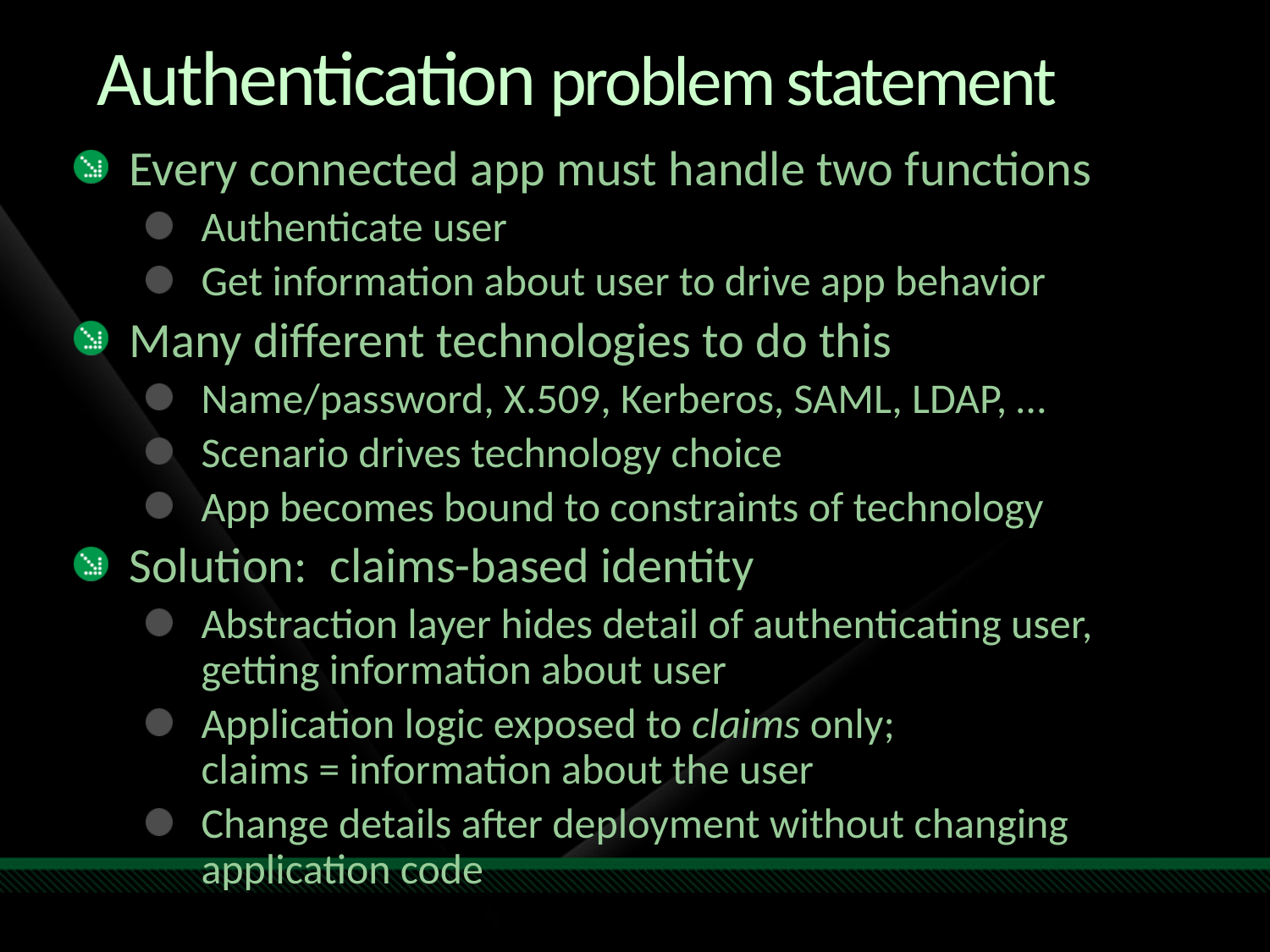

# Authentication problem statement
Every connected app must handle two functions
Authenticate user
Get information about user to drive app behavior
Many different technologies to do this
Name/password, X.509, Kerberos, SAML, LDAP, …
Scenario drives technology choice
App becomes bound to constraints of technology
Solution:  claims-based identity
Abstraction layer hides detail of authenticating user, getting information about user
Application logic exposed to claims only;
claims = information about the user
Change details after deployment without changing application code